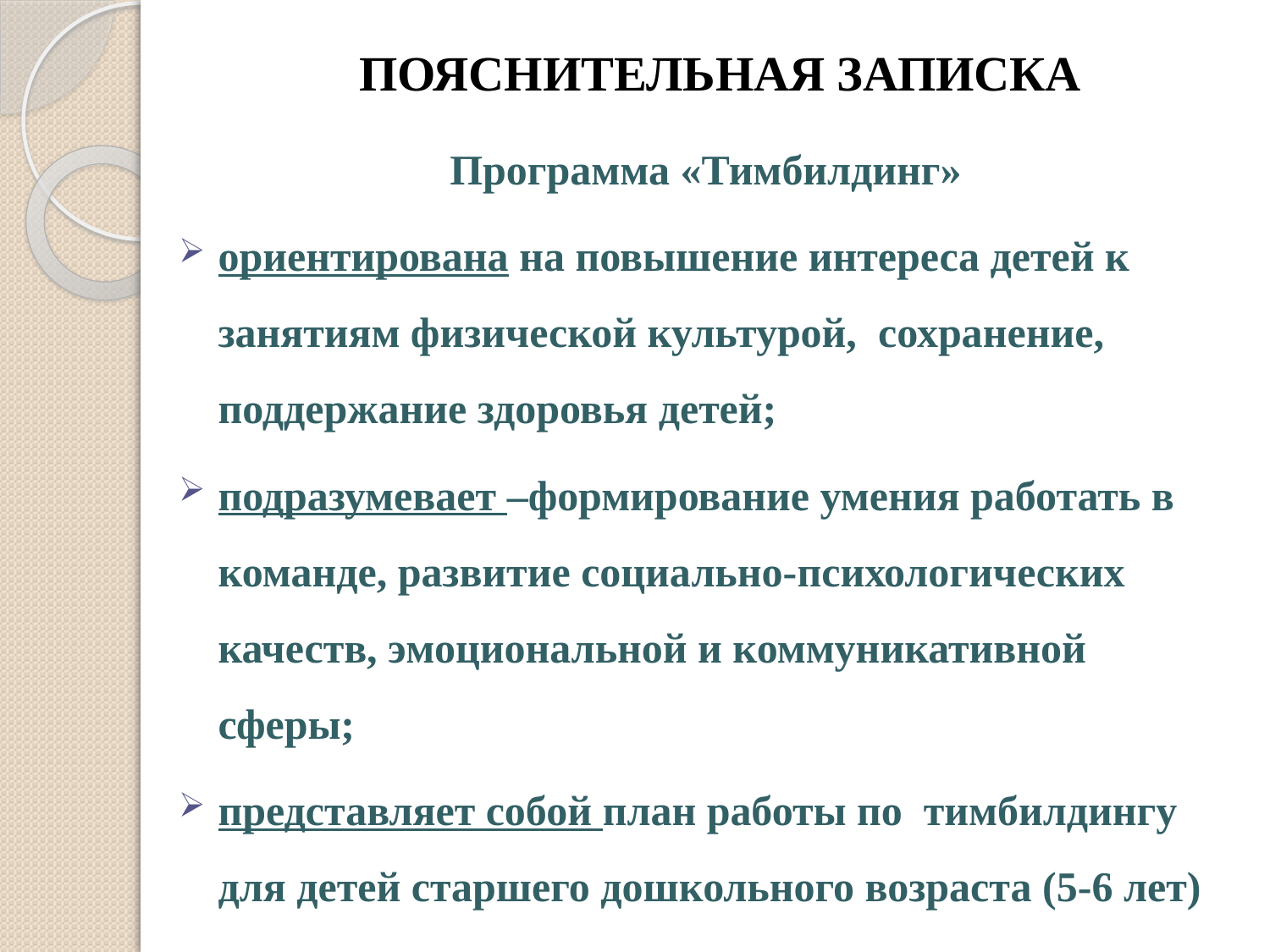

# ПОЯСНИТЕЛЬНАЯ ЗАПИСКА
Программа «Тимбилдинг»
ориентирована на повышение интереса детей к занятиям физической культурой,  сохранение, поддержание здоровья детей;
подразумевает –формирование умения работать в команде, развитие социально-психологических качеств, эмоциональной и коммуникативной сферы;
представляет собой план работы по  тимбилдингу для детей старшего дошкольного возраста (5-6 лет)